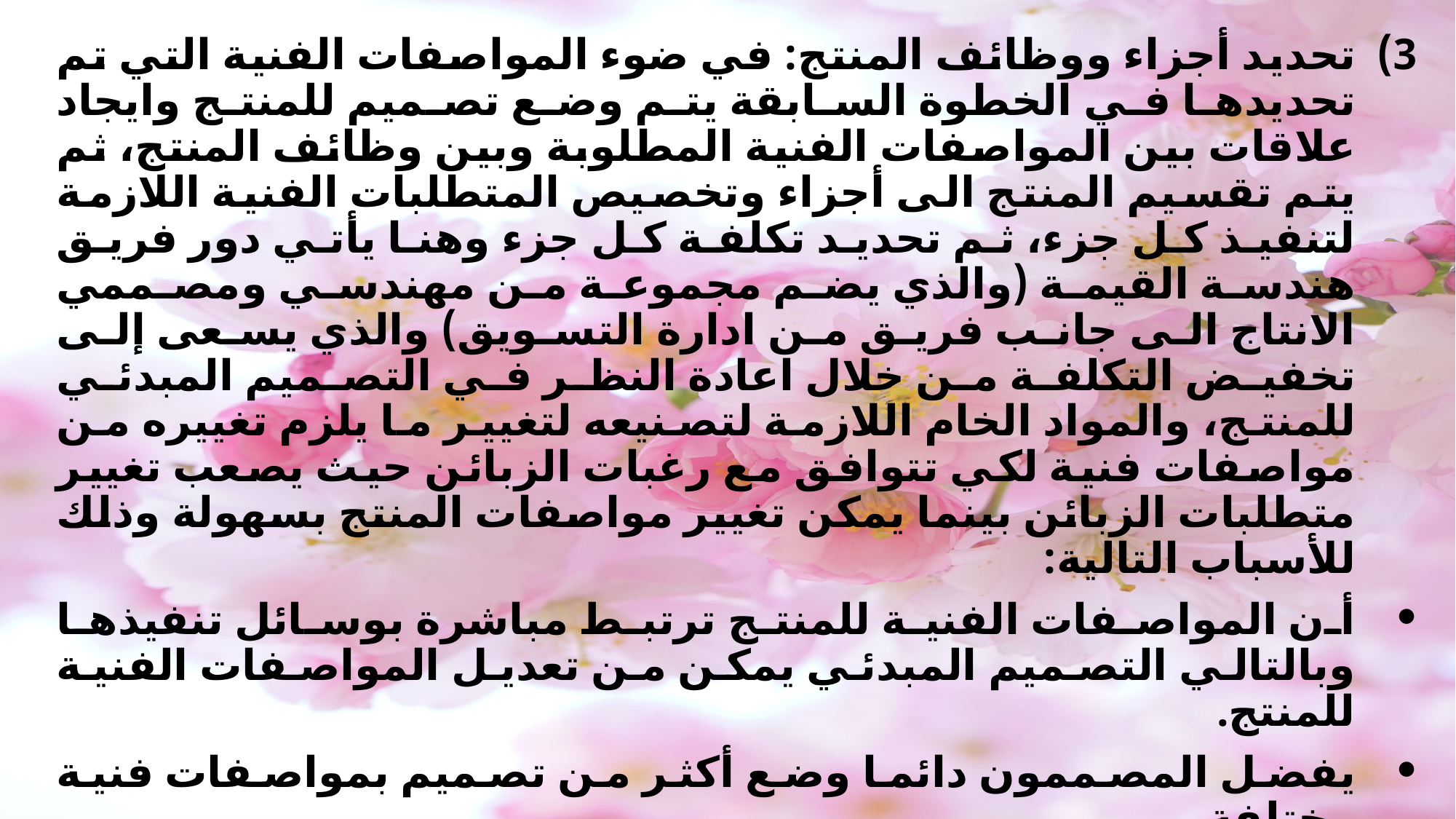

تحديد أجزاء ووظائف المنتج: في ضوء المواصفات الفنية التي تم تحديدها في الخطوة السابقة يتم وضع تصميم للمنتج وايجاد علاقات بين المواصفات الفنية المطلوبة وبين وظائف المنتج، ثم يتم تقسيم المنتج الى أجزاء وتخصيص المتطلبات الفنية اللازمة لتنفيذ كل جزء، ثم تحديد تكلفة كل جزء وهنا يأتي دور فريق هندسة القيمة (والذي يضم مجموعة من مهندسي ومصممي الانتاج الى جانب فريق من ادارة التسويق) والذي يسعى إلى تخفيض التكلفة من خلال اعادة النظر في التصميم المبدئي للمنتج، والمواد الخام اللازمة لتصنيعه لتغيير ما يلزم تغييره من مواصفات فنية لكي تتوافق مع رغبات الزبائن حيث يصعب تغيير متطلبات الزبائن بينما يمكن تغيير مواصفات المنتج بسهولة وذلك للأسباب التالية:
أن المواصفات الفنية للمنتج ترتبط مباشرة بوسائل تنفيذها وبالتالي التصميم المبدئي يمكن من تعديل المواصفات الفنية للمنتج.
يفضل المصممون دائما وضع أكثر من تصميم بمواصفات فنية مختلفة.
يفضل المصممون وجود أكثر من تصميم لمواجهة التطوير في المنتجات المنافسة. ويقوم المصممون في هذه الخطوة ببحث امكانية التصنيع الداخلي لبعض اجزاء ومكونات المنتج بدلا من شرائها من الموردين، وعند اتخاذ قرار الشراء يأتي دور فريق العمل بمشاركة ممثلين من ادارة المشتريات مع مسؤولي التصميم لاختيار أجزاء المنتج بأعلى جودة وأقل سعر ممكن.